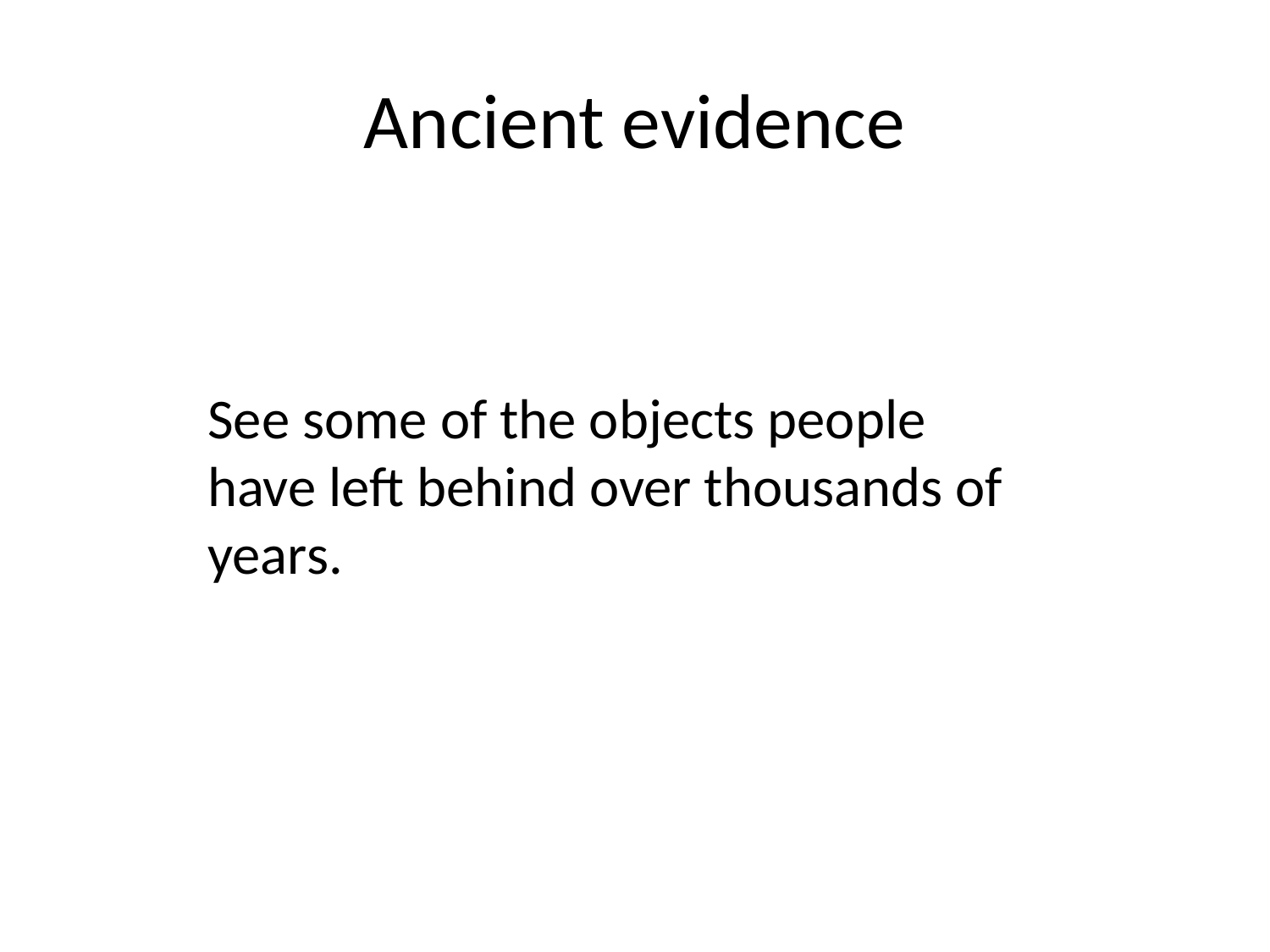

# Ancient evidence
See some of the objects people have left behind over thousands of years.